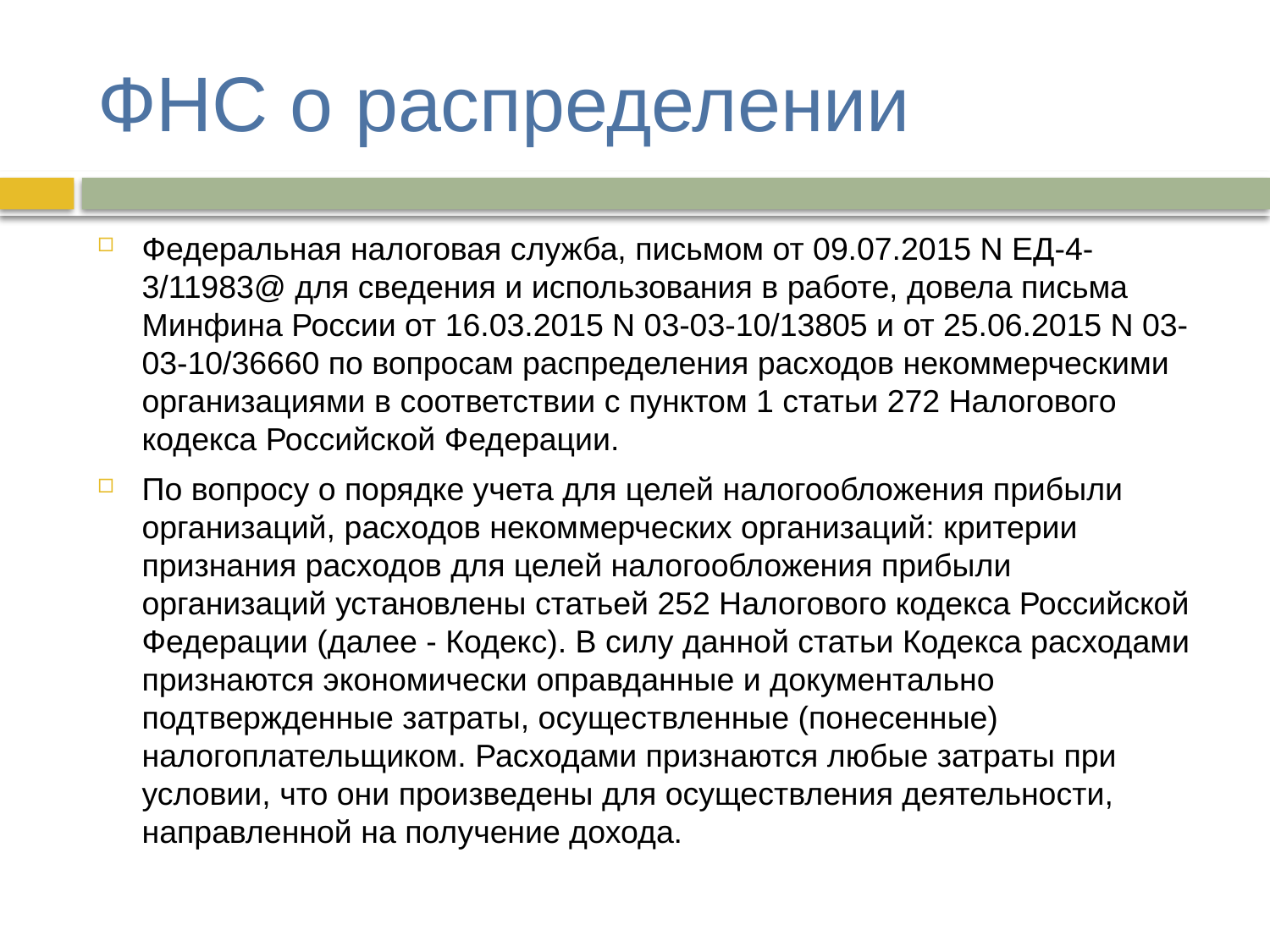

# ФНС о распределении
Федеральная налоговая служба, письмом от 09.07.2015 N ЕД-4-3/11983@ для сведения и использования в работе, довела письма Минфина России от 16.03.2015 N 03-03-10/13805 и от 25.06.2015 N 03-03-10/36660 по вопросам распределения расходов некоммерческими организациями в соответствии с пунктом 1 статьи 272 Налогового кодекса Российской Федерации.
По вопросу о порядке учета для целей налогообложения прибыли организаций, расходов некоммерческих организаций: критерии признания расходов для целей налогообложения прибыли организаций установлены статьей 252 Налогового кодекса Российской Федерации (далее - Кодекс). В силу данной статьи Кодекса расходами признаются экономически оправданные и документально подтвержденные затраты, осуществленные (понесенные) налогоплательщиком. Расходами признаются любые затраты при условии, что они произведены для осуществления деятельности, направленной на получение дохода.